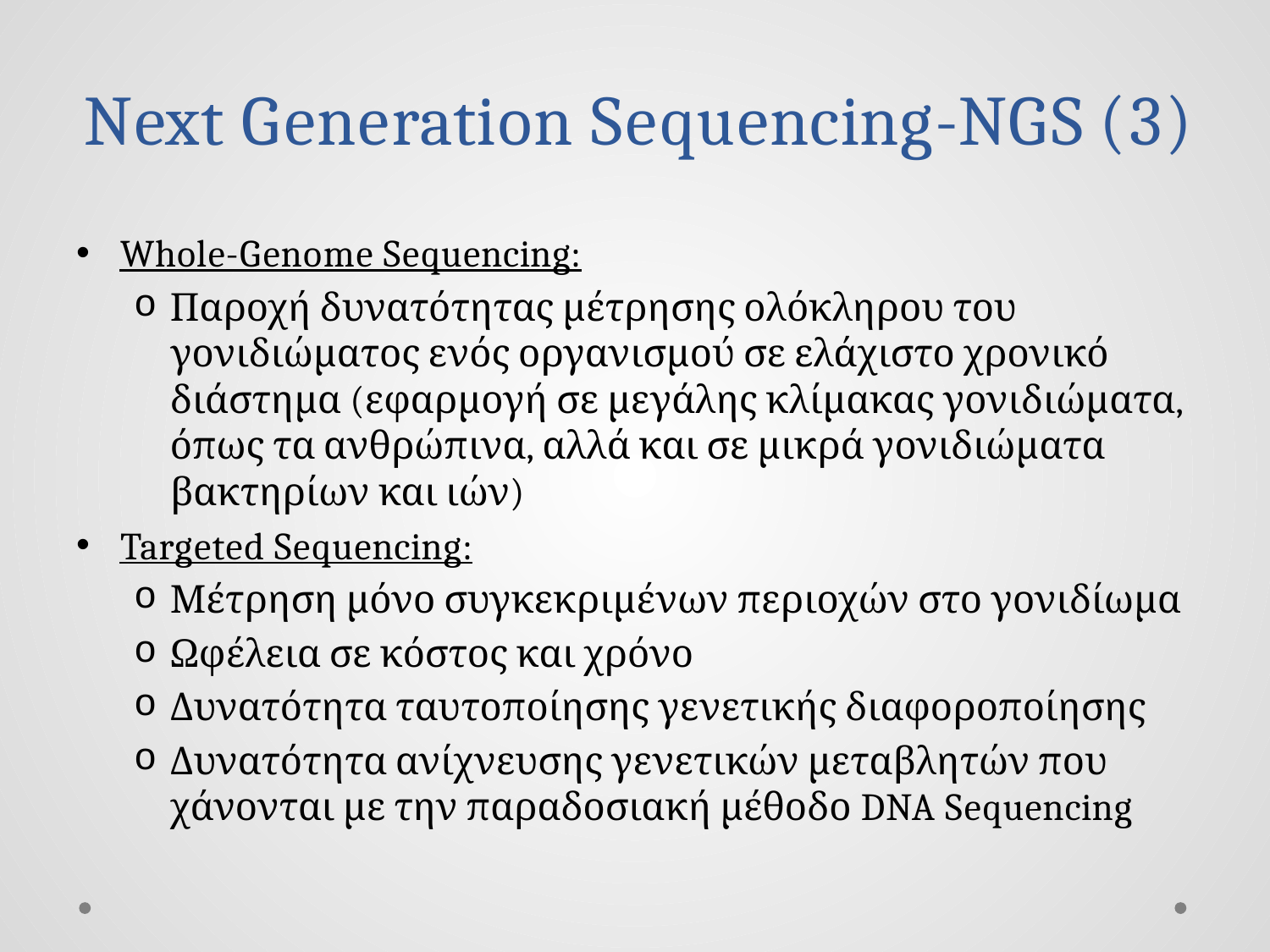

# Next Generation Sequencing-NGS (3)
Whole-Genome Sequencing:
Παροχή δυνατότητας μέτρησης ολόκληρου του γονιδιώματος ενός οργανισμού σε ελάχιστο χρονικό διάστημα (εφαρμογή σε μεγάλης κλίμακας γονιδιώματα, όπως τα ανθρώπινα, αλλά και σε μικρά γονιδιώματα βακτηρίων και ιών)
Targeted Sequencing:
Μέτρηση μόνο συγκεκριμένων περιοχών στο γονιδίωμα
Ωφέλεια σε κόστος και χρόνο
Δυνατότητα ταυτοποίησης γενετικής διαφοροποίησης
Δυνατότητα ανίχνευσης γενετικών μεταβλητών που χάνονται με την παραδοσιακή μέθοδο DNA Sequencing